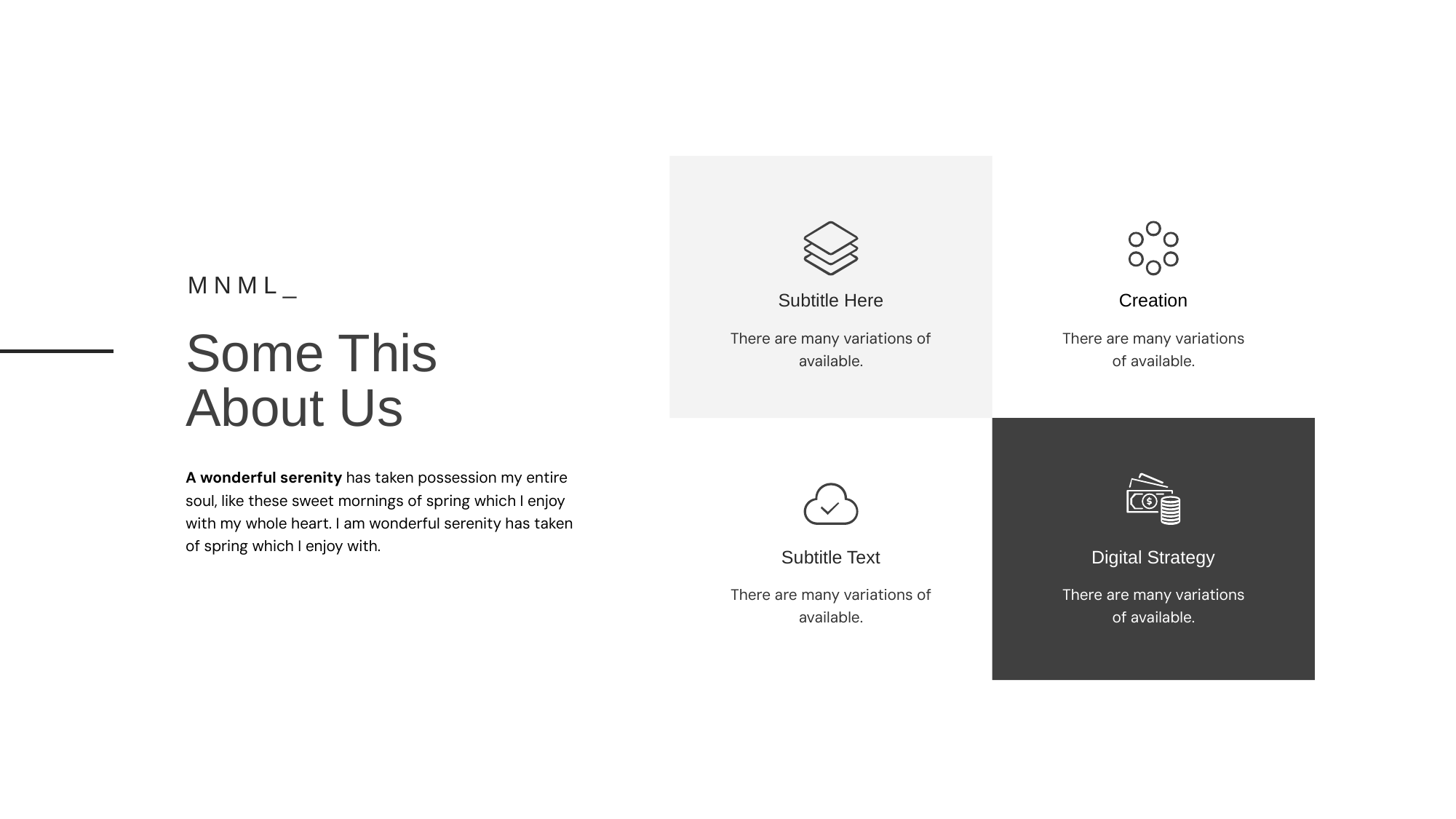

Mnml_
Subtitle Here
Creation
There are many variations of available.
There are many variations of available.
Some This
About Us

A wonderful serenity has taken possession my entire soul, like these sweet mornings of spring which I enjoy with my whole heart. I am wonderful serenity has taken of spring which I enjoy with.

Subtitle Text
Digital Strategy
There are many variations of available.
There are many variations of available.